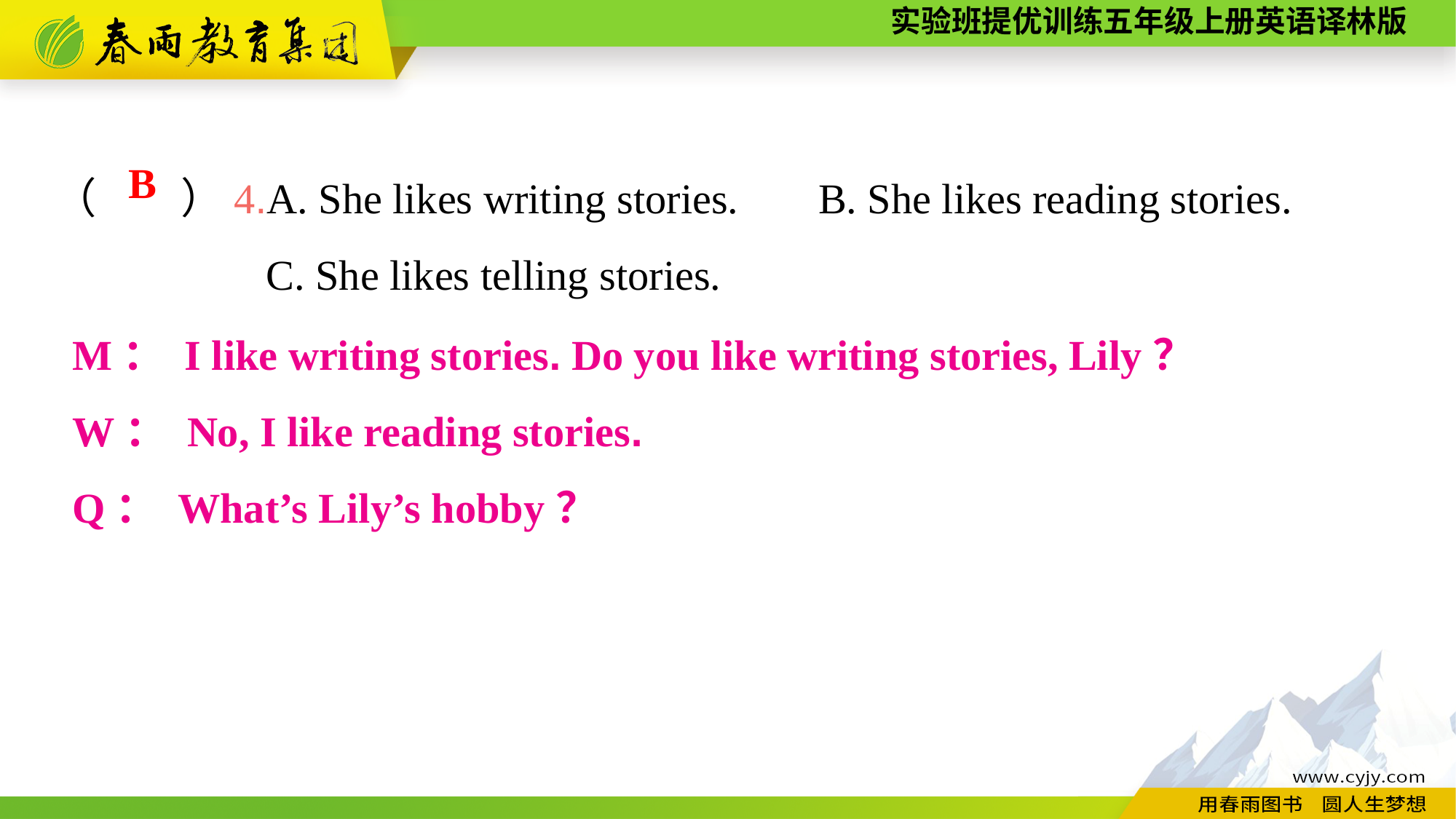

（　　）4.A. She likes writing stories.	B. She likes reading stories.
C. She likes telling stories.
B
M： I like writing stories. Do you like writing stories, Lily？
W： No, I like reading stories.
Q： What’s Lily’s hobby？